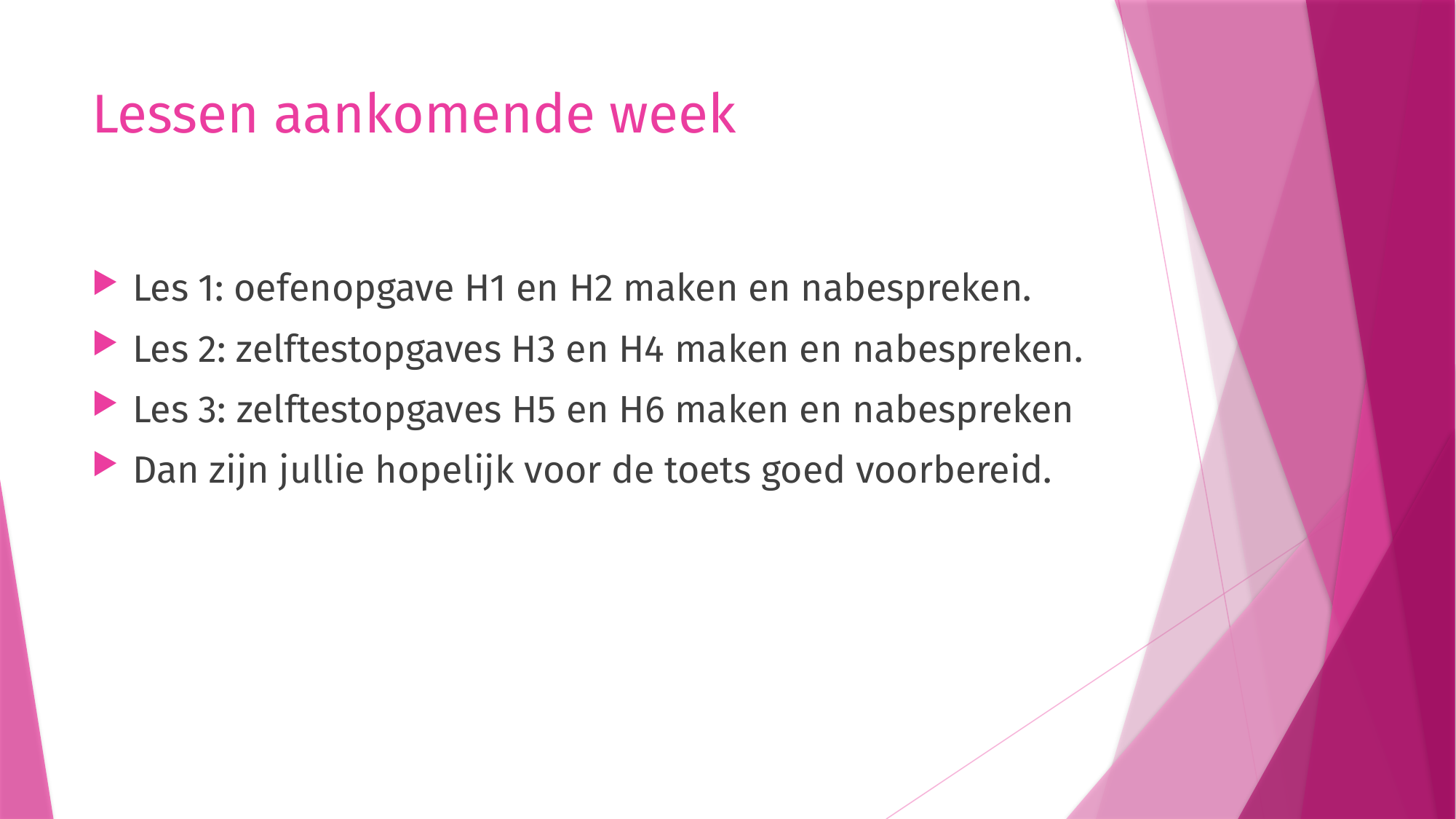

# Lessen aankomende week
Les 1: oefenopgave H1 en H2 maken en nabespreken.
Les 2: zelftestopgaves H3 en H4 maken en nabespreken.
Les 3: zelftestopgaves H5 en H6 maken en nabespreken
Dan zijn jullie hopelijk voor de toets goed voorbereid.